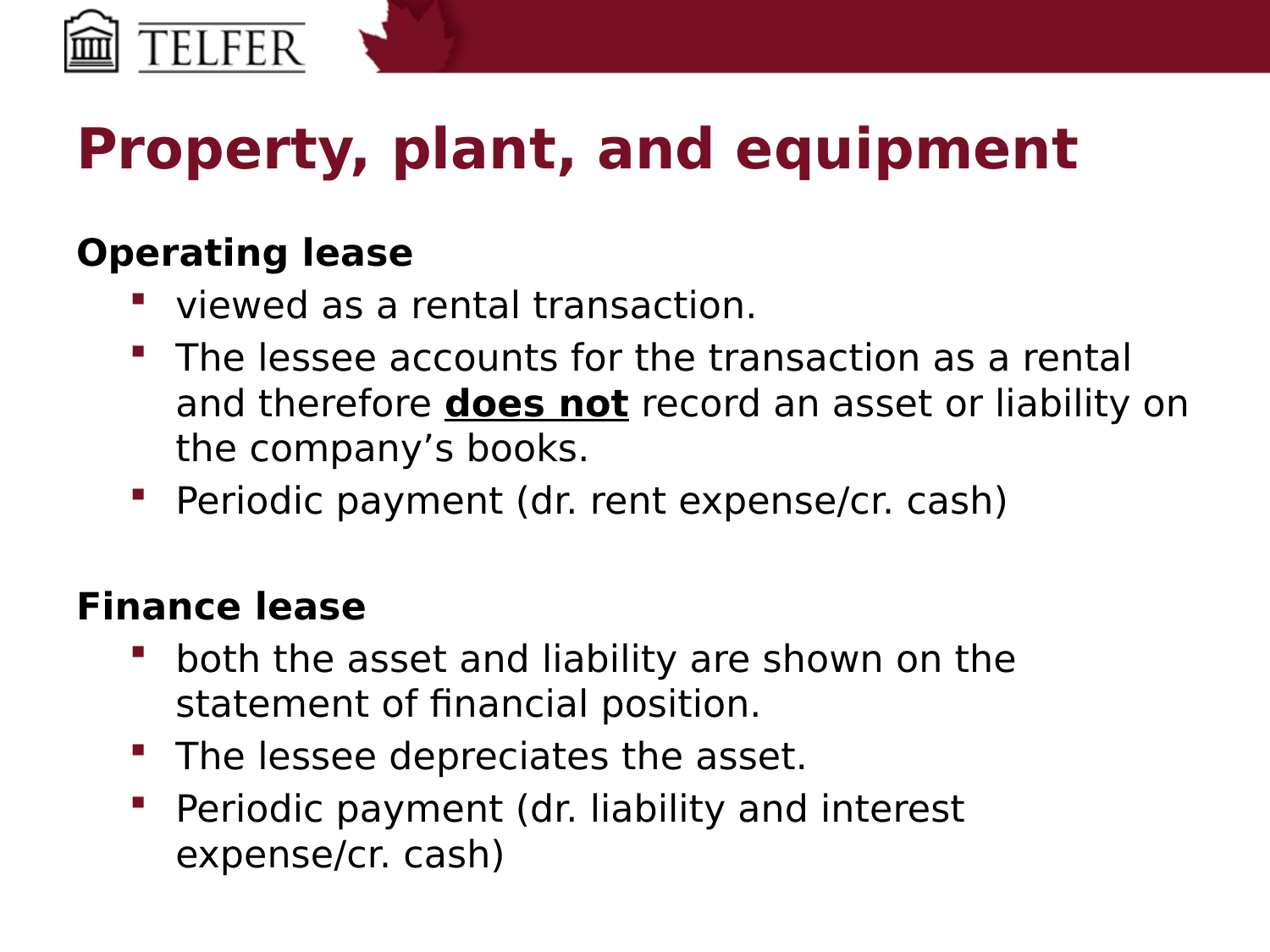

# Property, plant, and equipment
Operating lease
viewed as a rental transaction.
The lessee accounts for the transaction as a rental and therefore does not record an asset or liability on the company’s books.
Periodic payment (dr. rent expense/cr. cash)

Finance lease
both the asset and liability are shown on the statement of financial position.
The lessee depreciates the asset.
Periodic payment (dr. liability and interest expense/cr. cash)